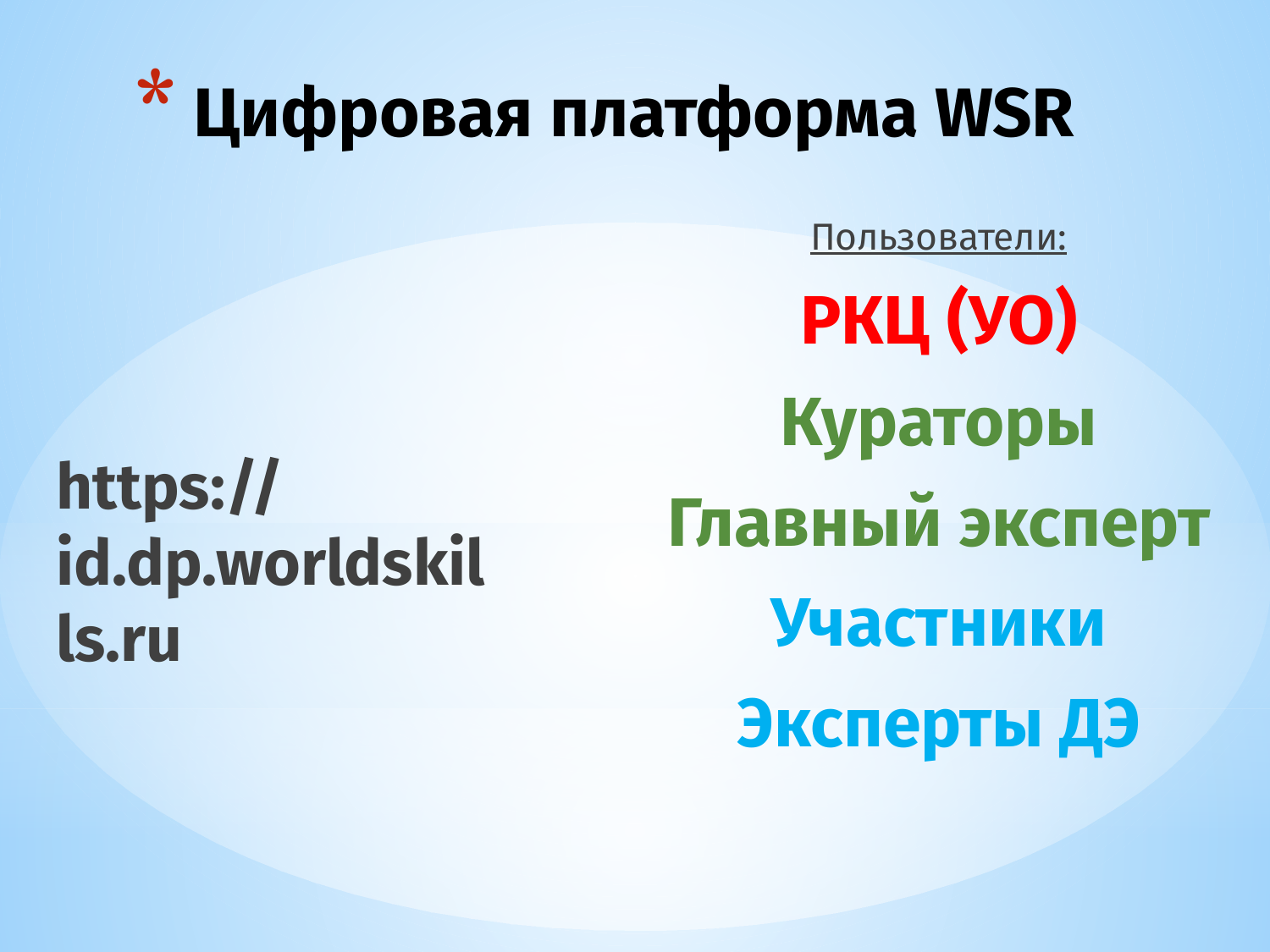

# Цифровая платформа WSR
Пользователи:
РКЦ (УО)
Кураторы
Главный эксперт
Участники
Эксперты ДЭ

https://id.dp.worldskills.ru